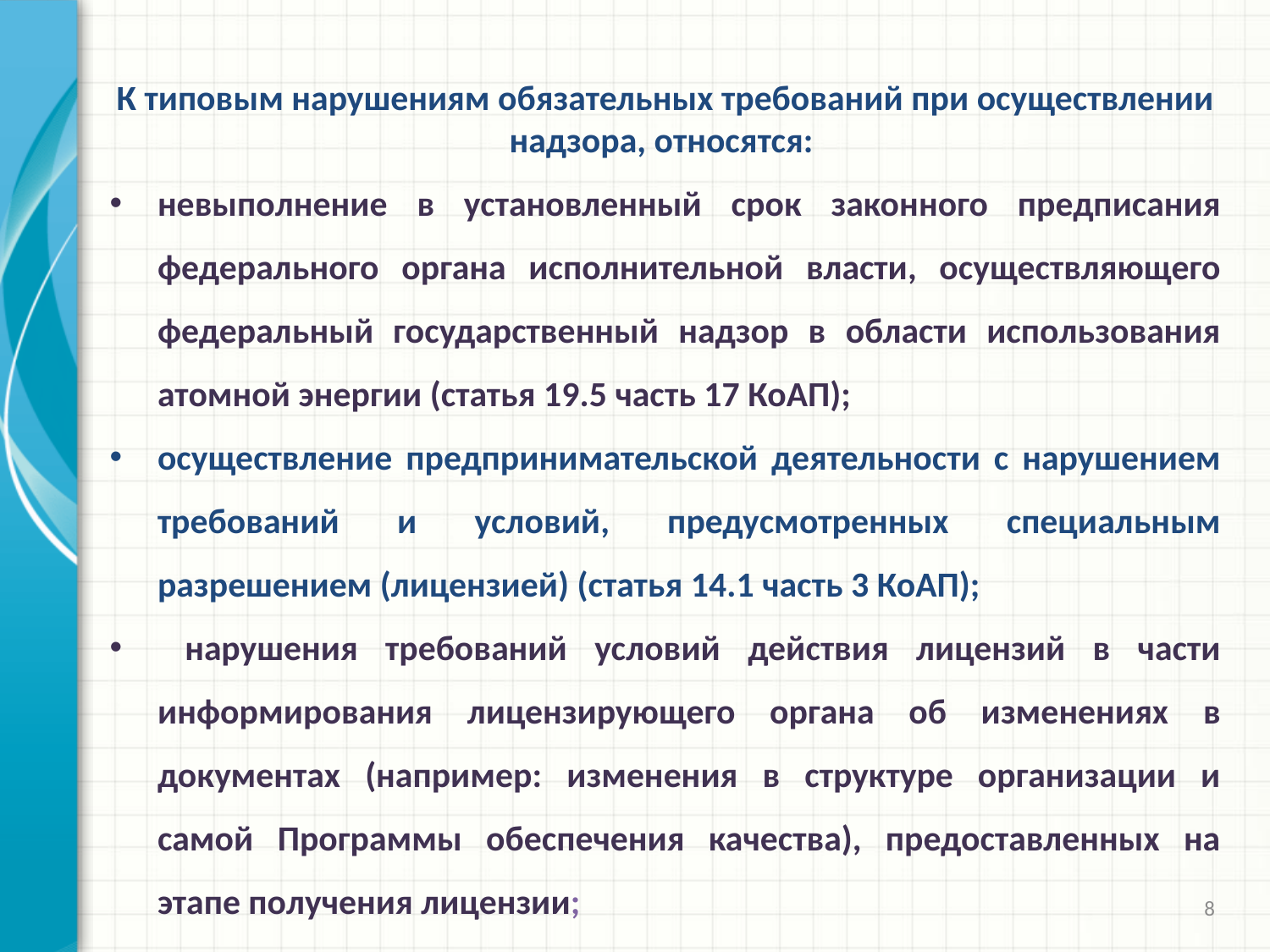

К типовым нарушениям обязательных требований при осуществлении надзора, относятся:
невыполнение в установленный срок законного предписания федерального органа исполнительной власти, осуществляющего федеральный государственный надзор в области использования атомной энергии (статья 19.5 часть 17 КоАП);
осуществление предпринимательской деятельности с нарушением требований и условий, предусмотренных специальным разрешением (лицензией) (статья 14.1 часть 3 КоАП);
 нарушения требований условий действия лицензий в части информирования лицензирующего органа об изменениях в документах (например: изменения в структуре организации и самой Программы обеспечения качества), предоставленных на этапе получения лицензии;
8